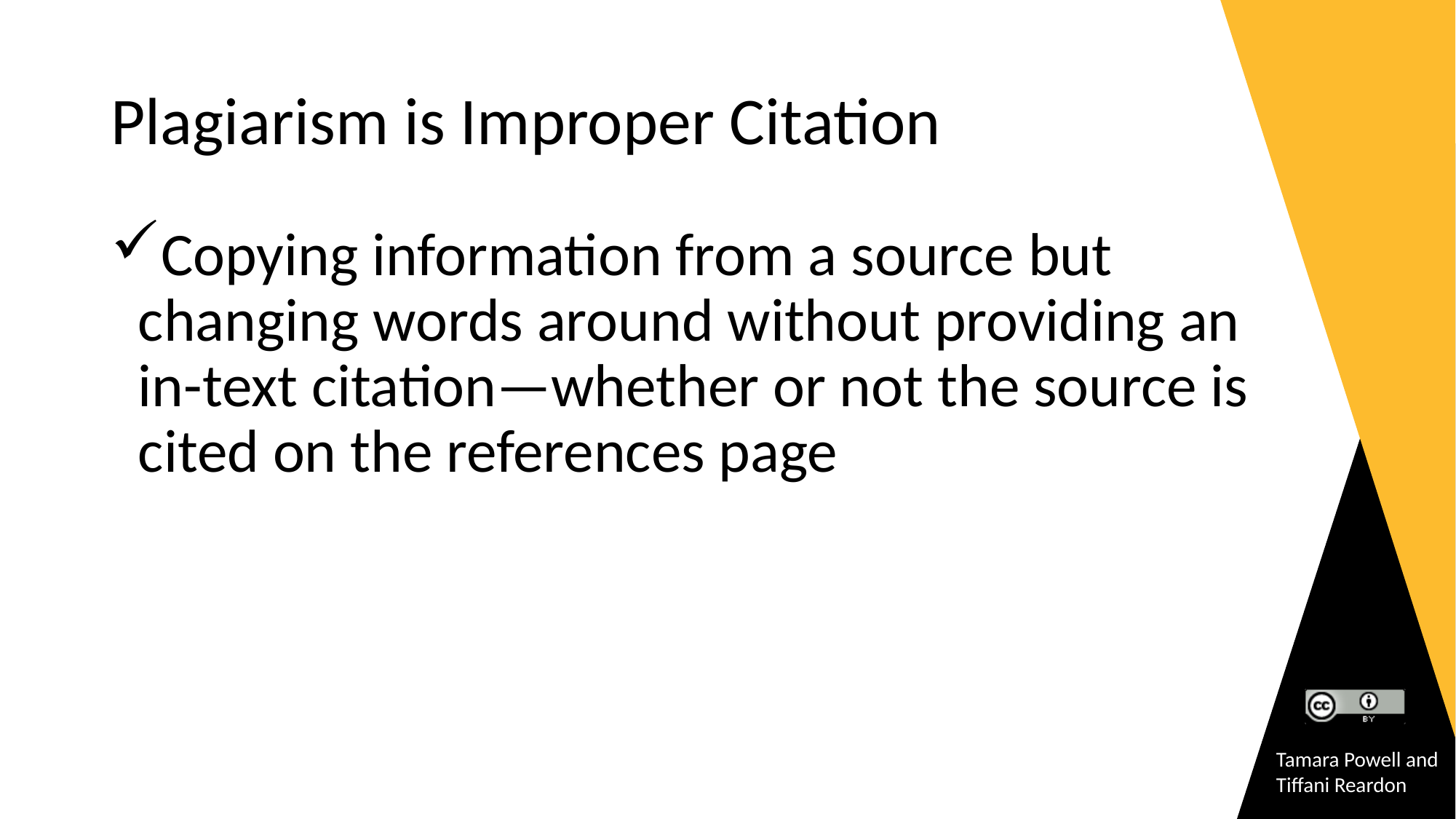

# Plagiarism is Improper Citation
Copying information from a source but changing words around without providing an in-text citation—whether or not the source is cited on the references page